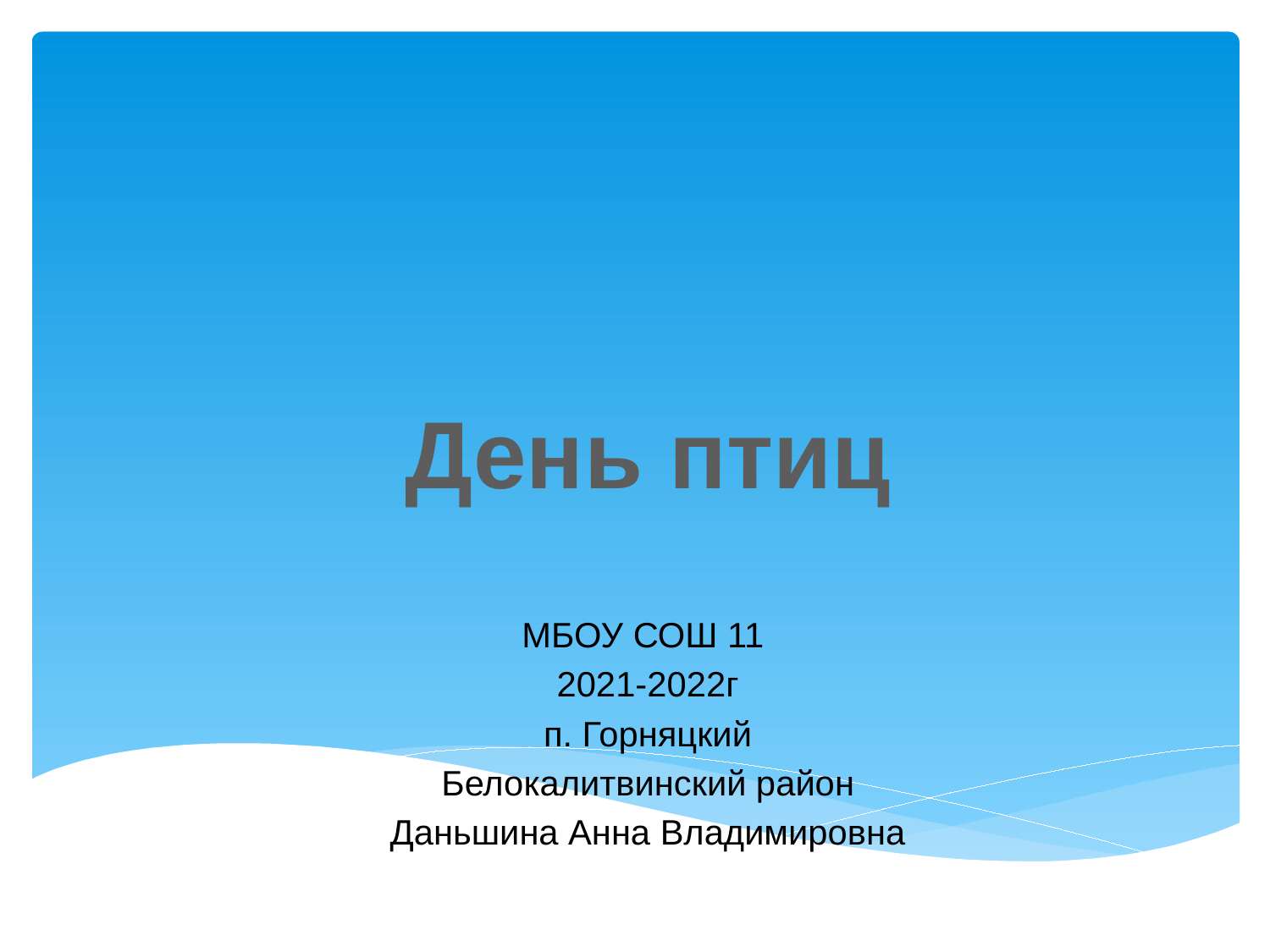

# День птиц
МБОУ СОШ 11
2021-2022г
п. Горняцкий
Белокалитвинский район
Даньшина Анна Владимировна